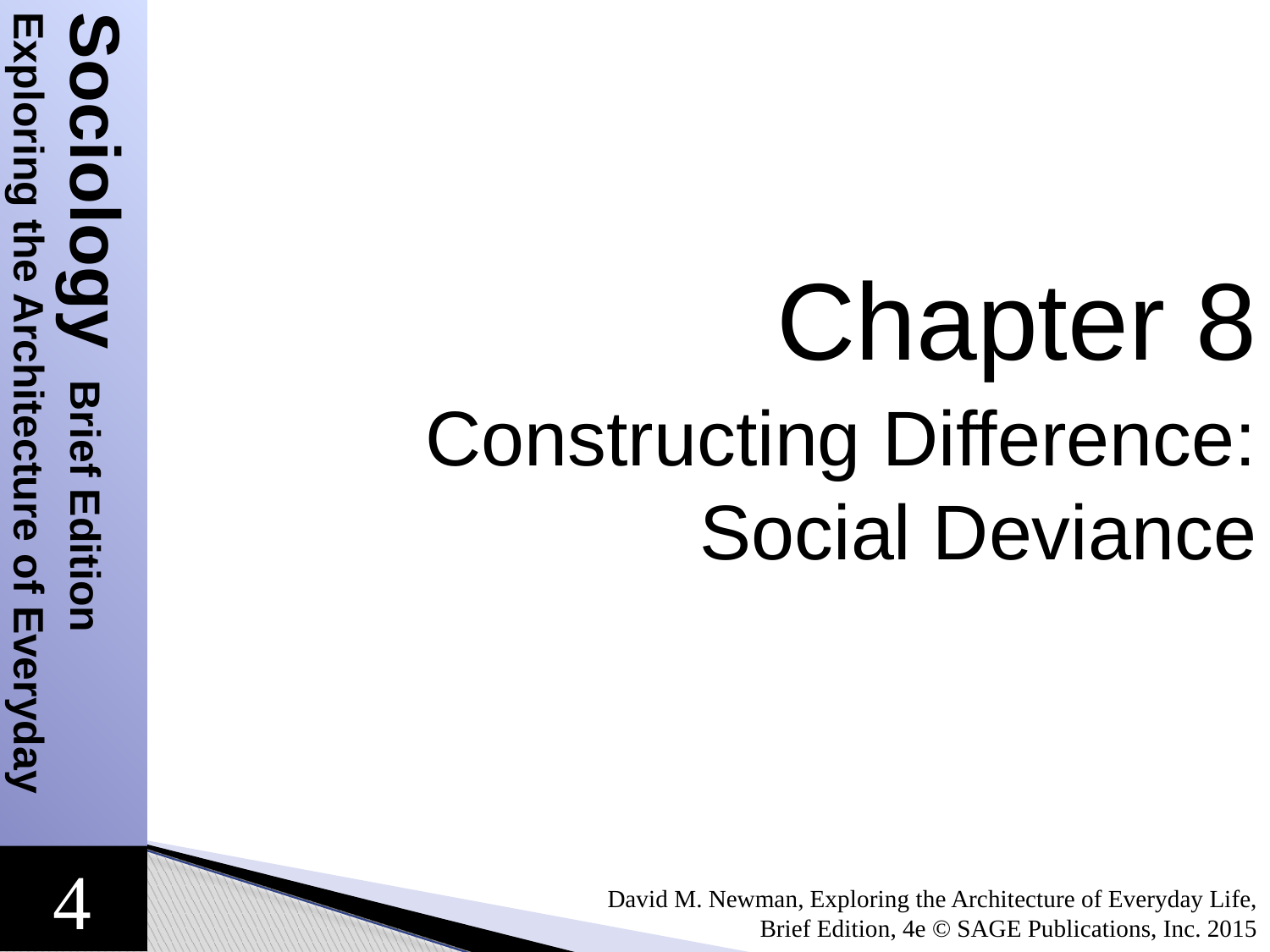

Chapter 8
Constructing Difference: Social Deviance
David M. Newman, Exploring the Architecture of Everyday Life, Brief Edition, 4e © SAGE Publications, Inc. 2015